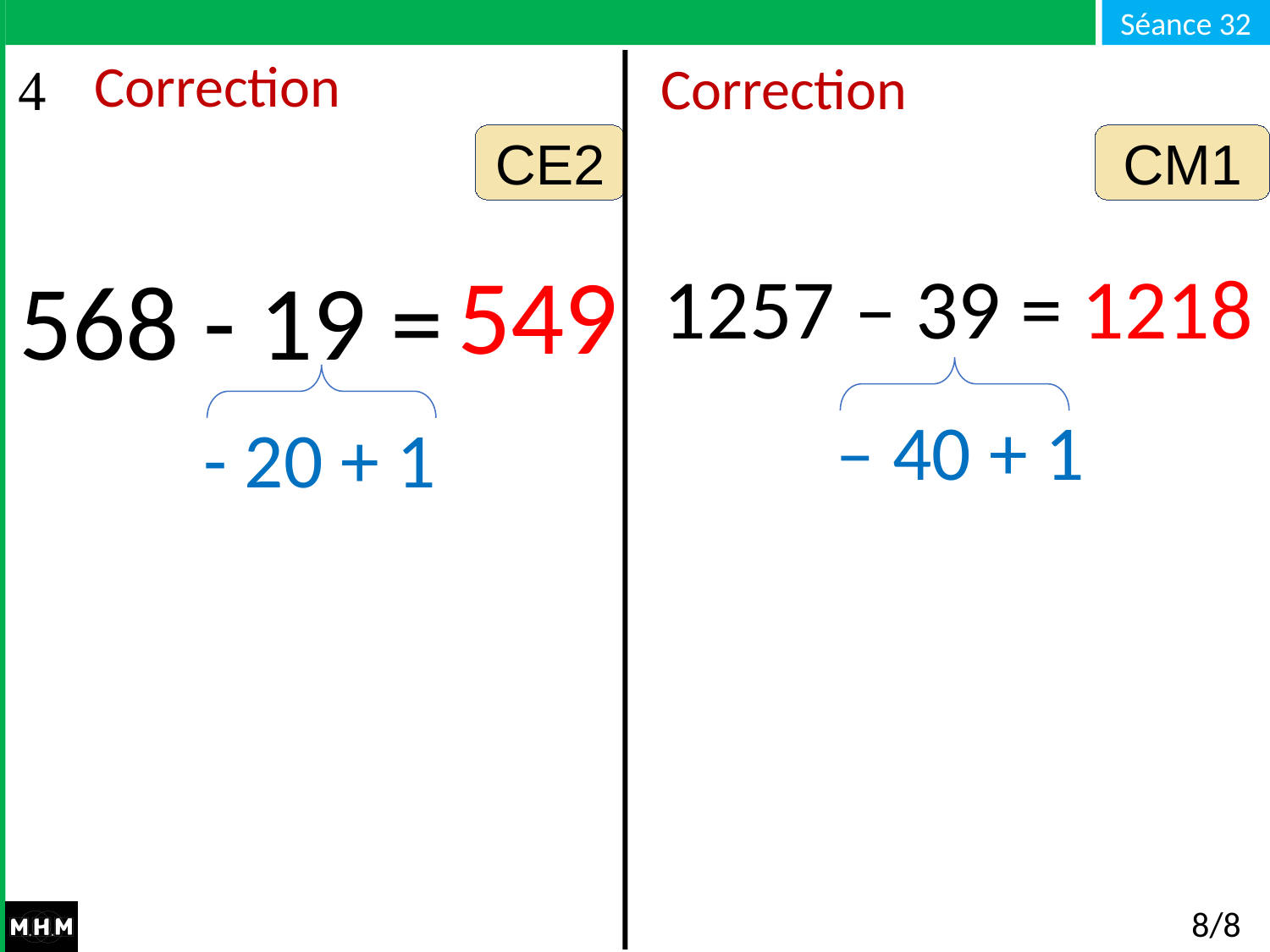

# Correction
Correction
CE2
CM1
549
1257 – 39 = 1218
568 - 19 =

– 40 + 1
- 20 + 1
8/8